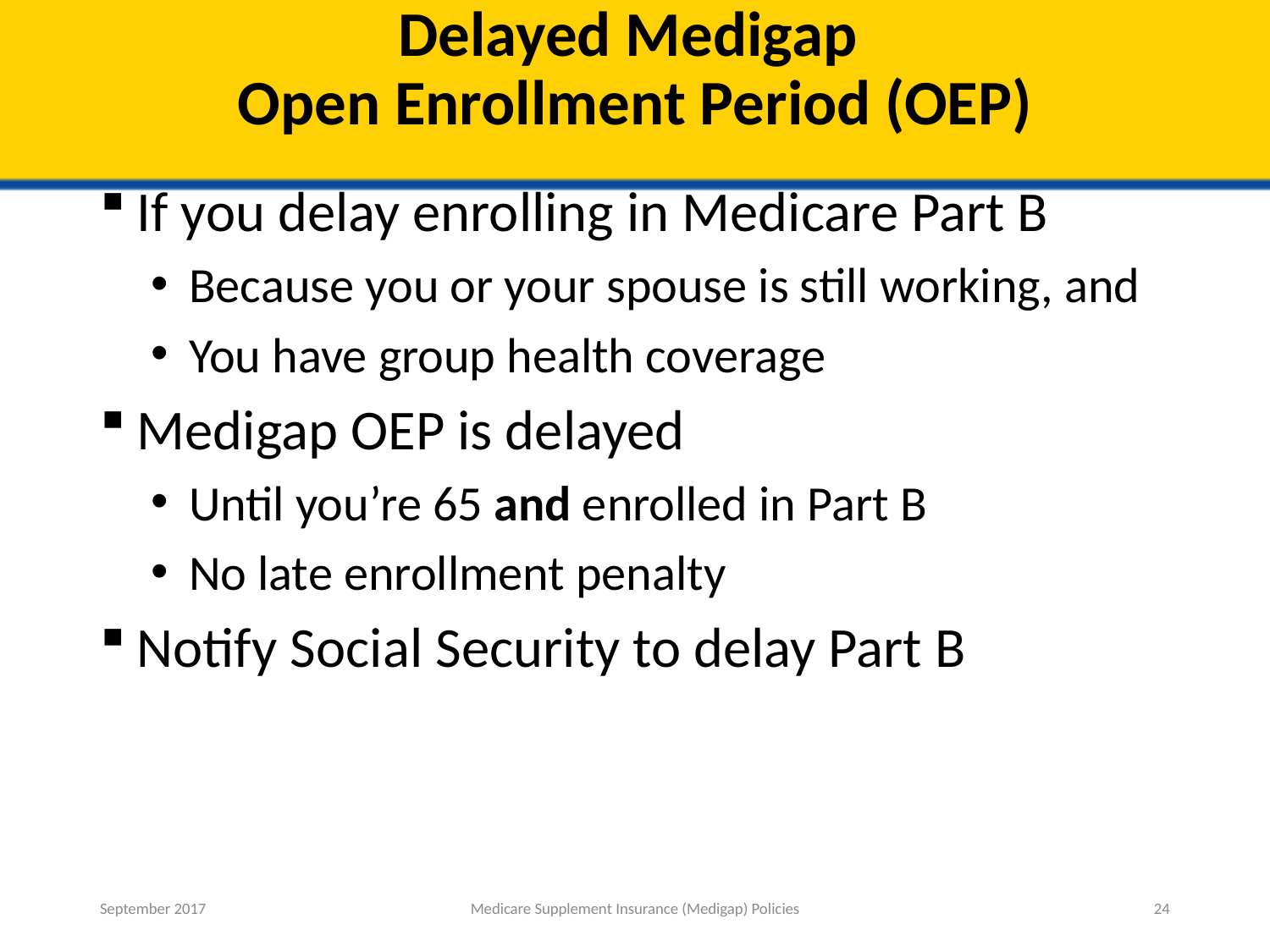

# Delayed Medigap Open Enrollment Period (OEP)
If you delay enrolling in Medicare Part B
Because you or your spouse is still working, and
You have group health coverage
Medigap OEP is delayed
Until you’re 65 and enrolled in Part B
No late enrollment penalty
Notify Social Security to delay Part B
September 2017
Medicare Supplement Insurance (Medigap) Policies
24